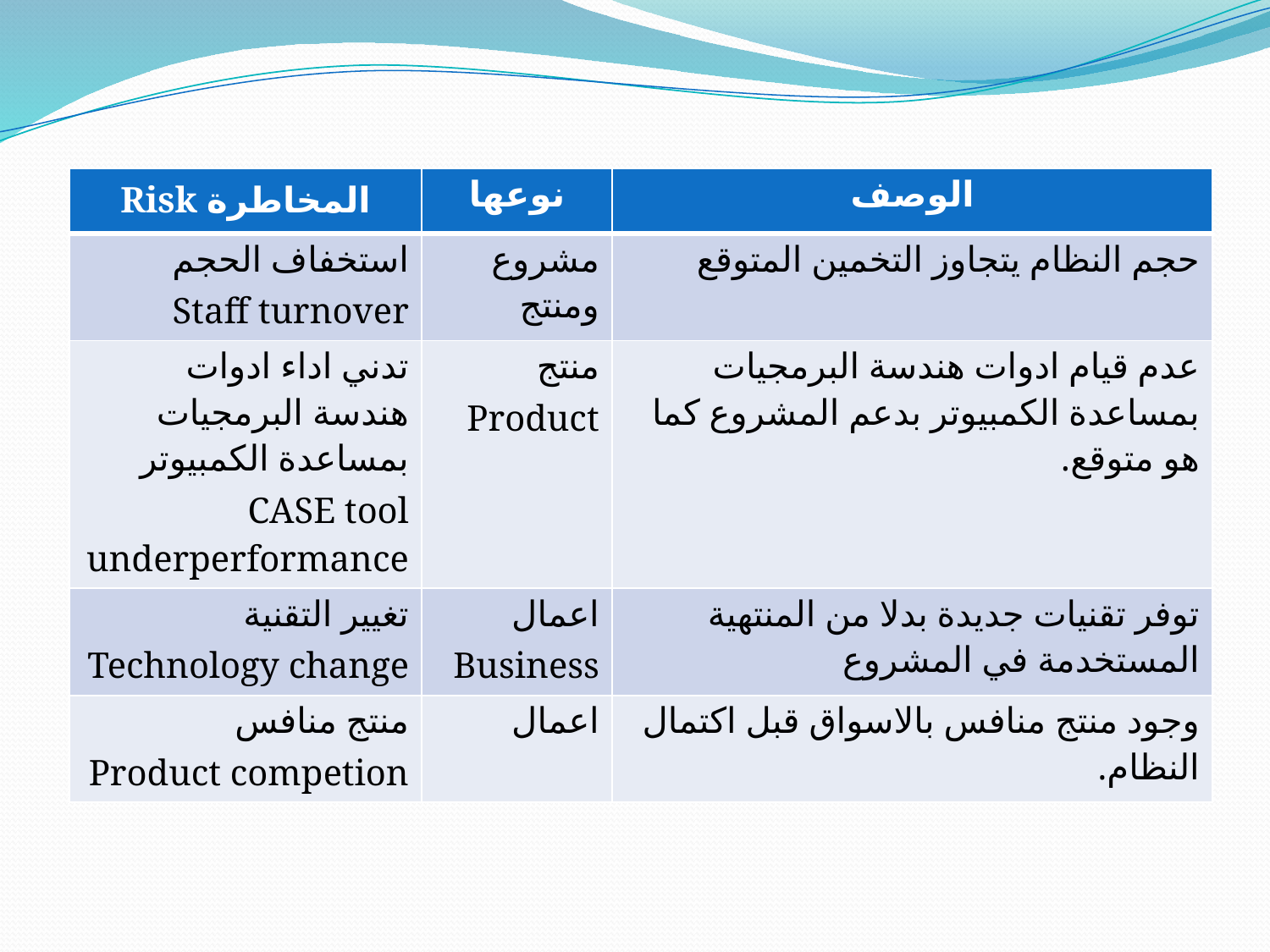

| المخاطرة Risk | نوعها | الوصف |
| --- | --- | --- |
| استخفاف الحجم Staff turnover | مشروع ومنتج | حجم النظام يتجاوز التخمين المتوقع |
| تدني اداء ادوات هندسة البرمجيات بمساعدة الكمبيوتر CASE tool underperformance | منتج Product | عدم قيام ادوات هندسة البرمجيات بمساعدة الكمبيوتر بدعم المشروع كما هو متوقع. |
| تغيير التقنية Technology change | اعمال Business | توفر تقنيات جديدة بدلا من المنتهية المستخدمة في المشروع |
| منتج منافس Product competion | اعمال | وجود منتج منافس بالاسواق قبل اكتمال النظام. |